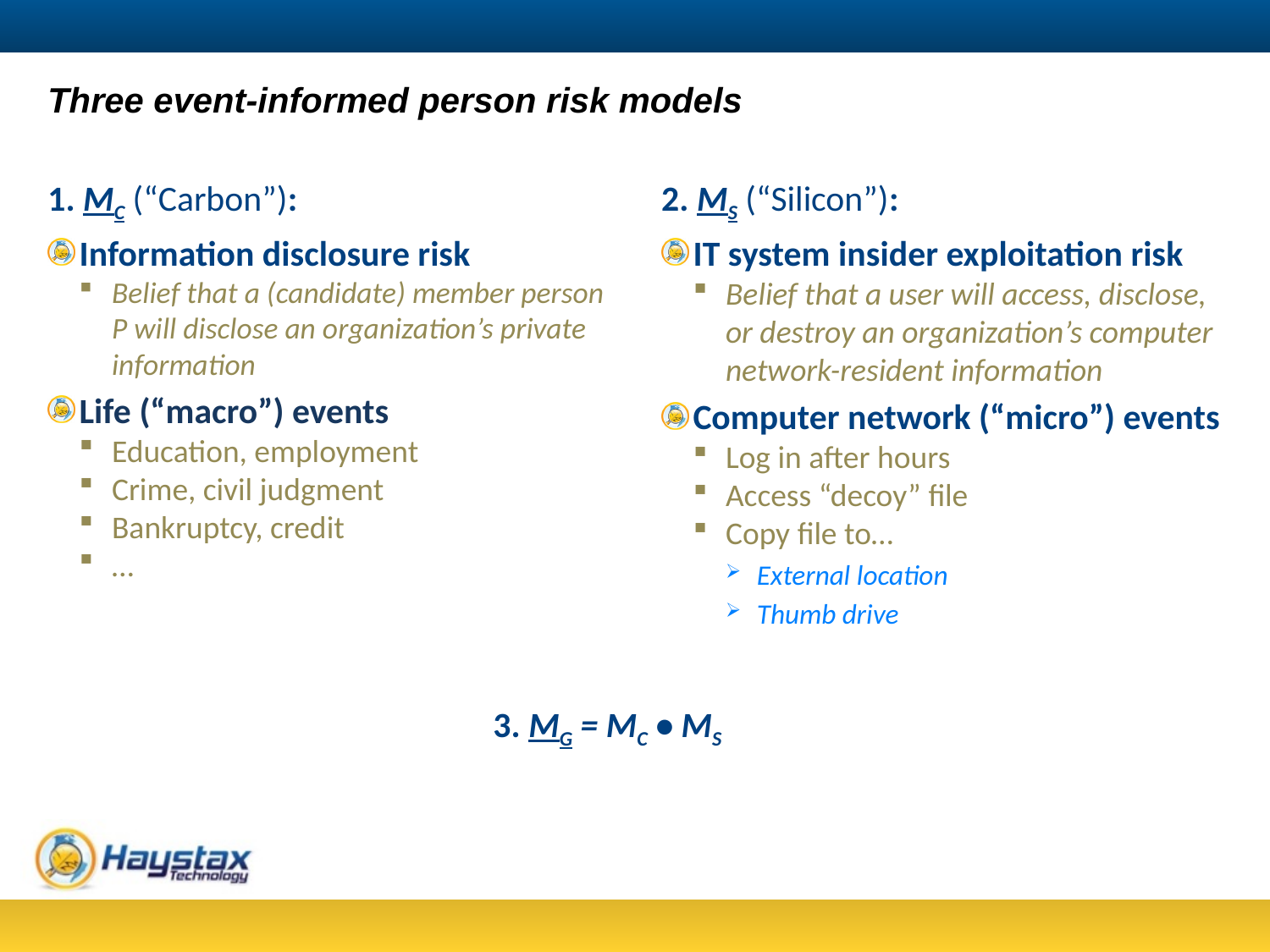

# Three event-informed person risk models
1. MC (“Carbon”):
Information disclosure risk
Belief that a (candidate) member person P will disclose an organization’s private information
Life (“macro”) events
Education, employment
Crime, civil judgment
Bankruptcy, credit
…
2. MS (“Silicon”):
IT system insider exploitation risk
Belief that a user will access, disclose, or destroy an organization’s computer network-resident information)
Computer network (“micro”) events
Log in after hours
Access “decoy” file
Copy file to…
External location
Thumb drive

3. MG = MC • MS